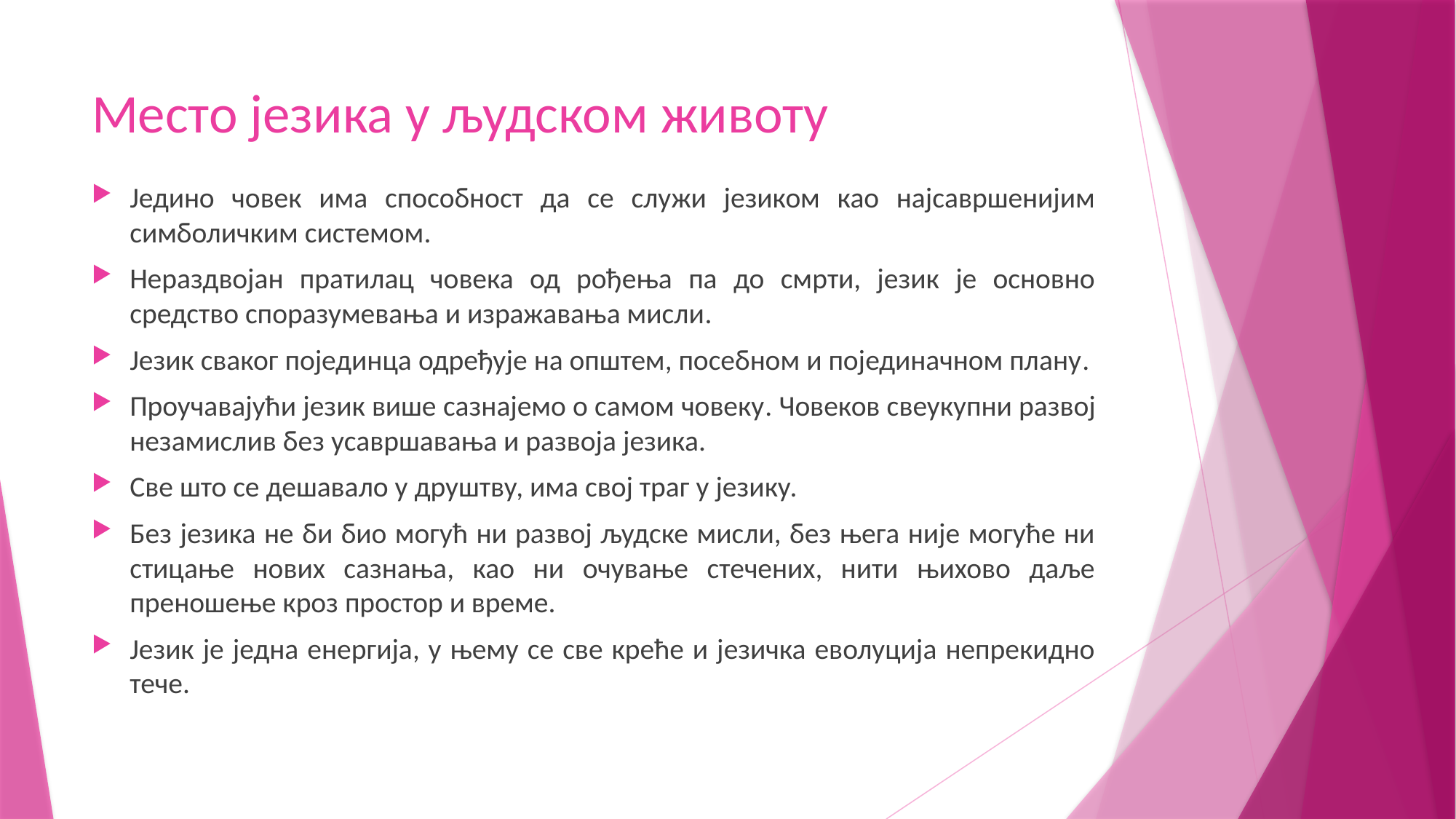

# Место језика у људском животу
Једино човек има способност да се служи језиком као најсавршенијим симболичким системом.
Нераздвојан пратилац човека од рођења па до смрти, језик је основно средство споразумевања и изражавања мисли.
Језик сваког појединца одређује на општем, посебном и појединачном плану.
Проучавајући језик више сазнајемо о самом човеку. Човеков свеукупни развој незамислив без усавршавања и развоја језика.
Све што се дешавало у друштву, има свој траг у језику.
Без језика не би био могућ ни развој људске мисли, без њега није могуће ни стицање нових сазнања, као ни очување стечених, нити њихово даље преношење кроз простор и време.
Језик је једна енергија, у њему се све креће и језичка еволуција непрекидно тече.